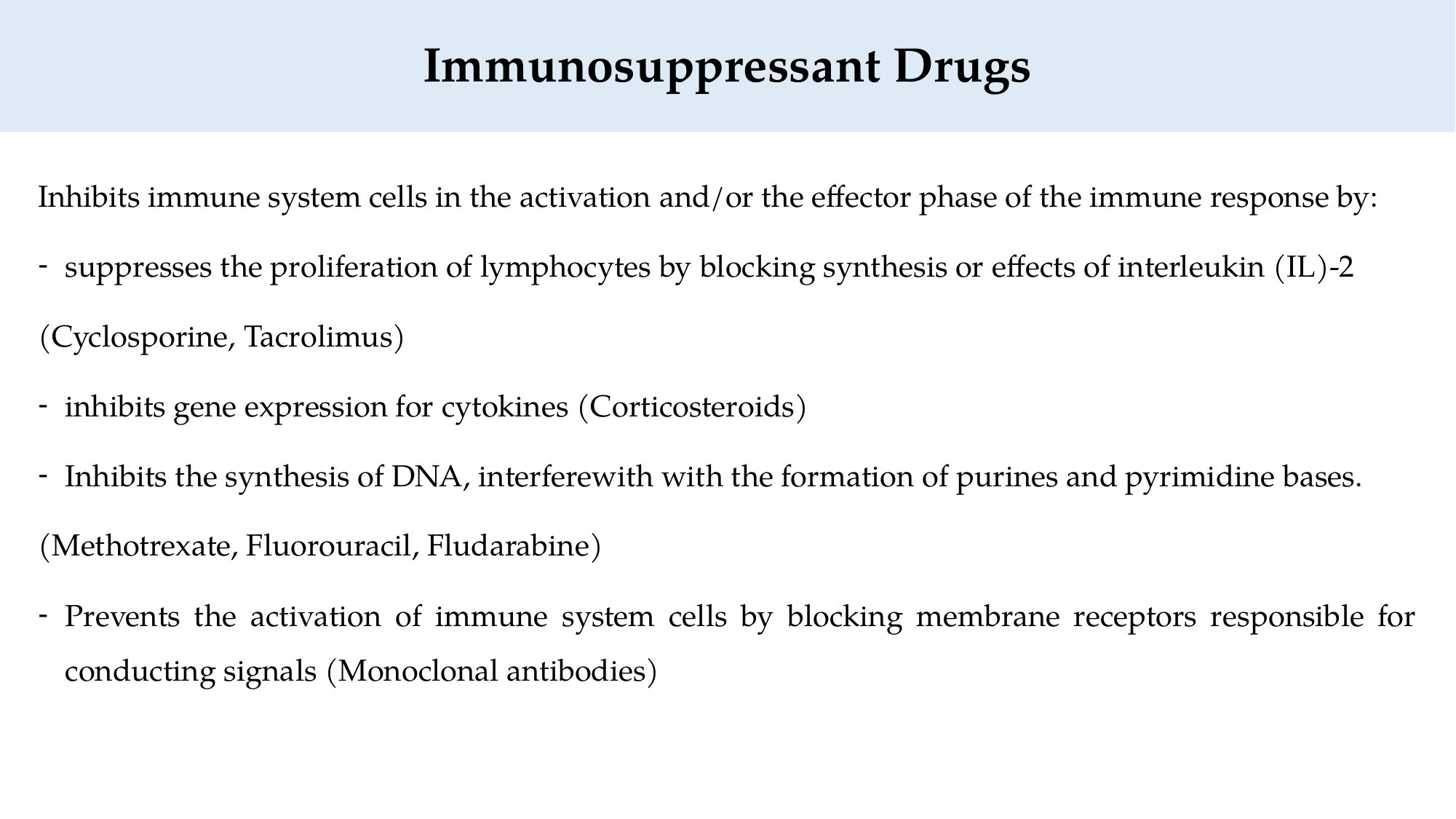

Immunosuppressant Drugs
Inhibits immune system cells in the activation and/or the effector phase of the immune response by:
suppresses the proliferation of lymphocytes by blocking synthesis or effects of interleukin (IL)-2
(Cyclosporine, Tacrolimus)
inhibits gene expression for cytokines (Corticosteroids)
Inhibits the synthesis of DNA, interferewith with the formation of purines and pyrimidine bases.
(Methotrexate, Fluorouracil, Fludarabine)
Prevents the activation of immune system cells by blocking membrane receptors responsible for conducting signals (Monoclonal antibodies)